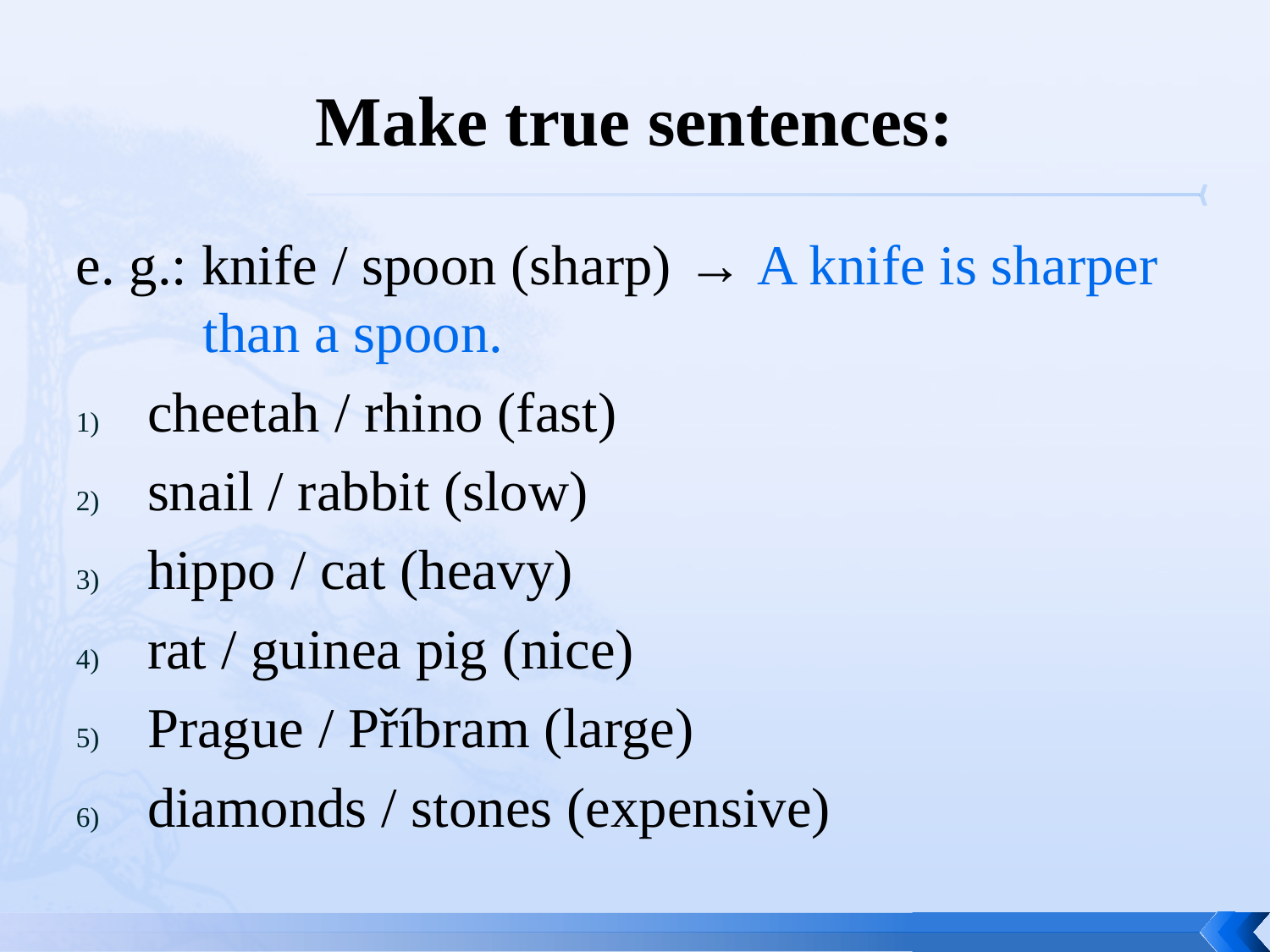

# Make true sentences:
e. g.: knife / spoon (sharp) → A knife is sharper 	than a spoon.
cheetah / rhino (fast)
snail / rabbit (slow)
hippo / cat (heavy)
rat / guinea pig (nice)
Prague / Příbram (large)
diamonds / stones (expensive)